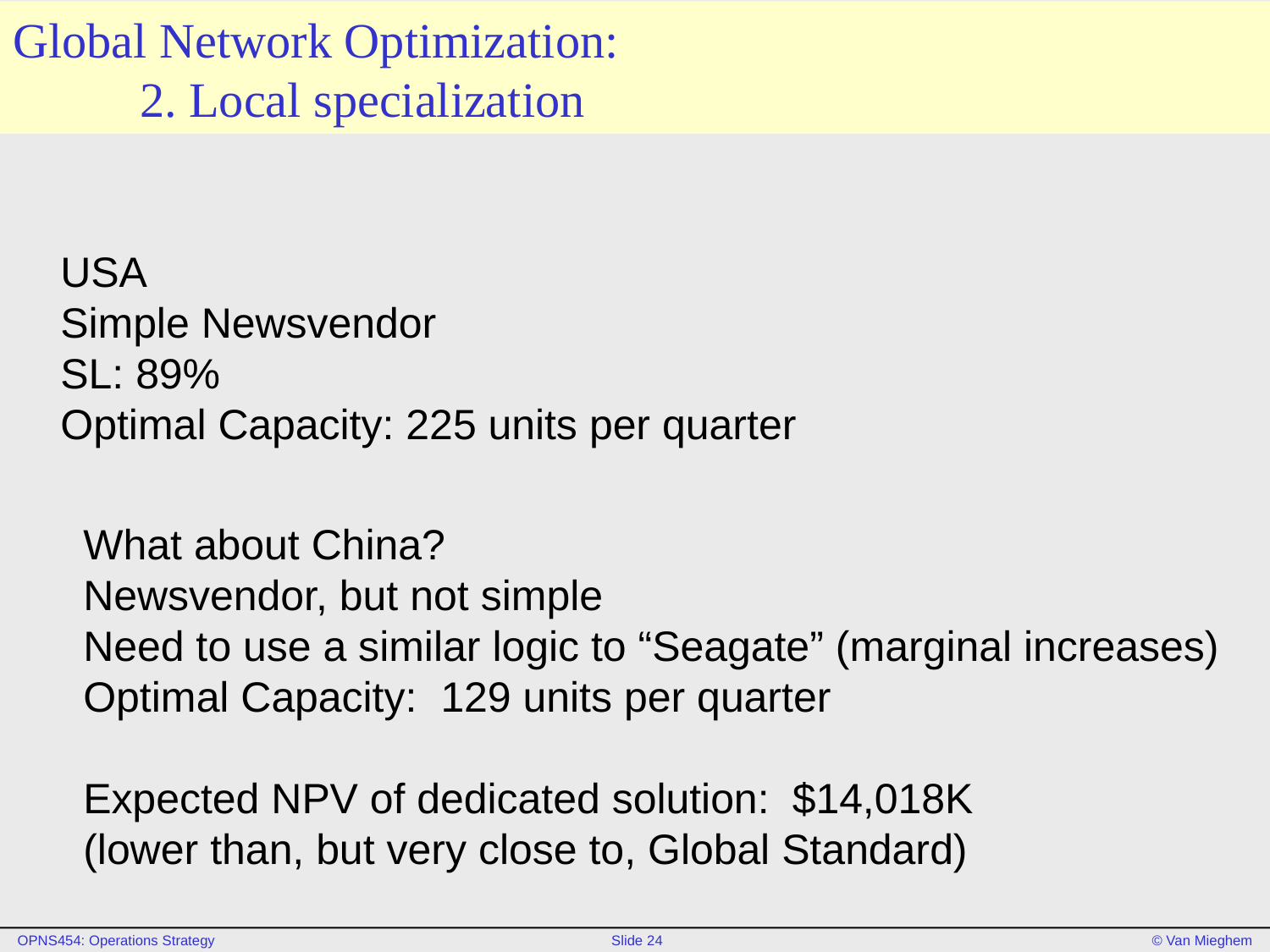

# Global Network Optimization: 2. Local specialization
USA
Simple Newsvendor
SL: 89%
Optimal Capacity: 225 units per quarter
What about China?
Newsvendor, but not simple
Need to use a similar logic to “Seagate” (marginal increases)
Optimal Capacity:  129 units per quarter

Expected NPV of dedicated solution:  $14,018K
(lower than, but very close to, Global Standard)